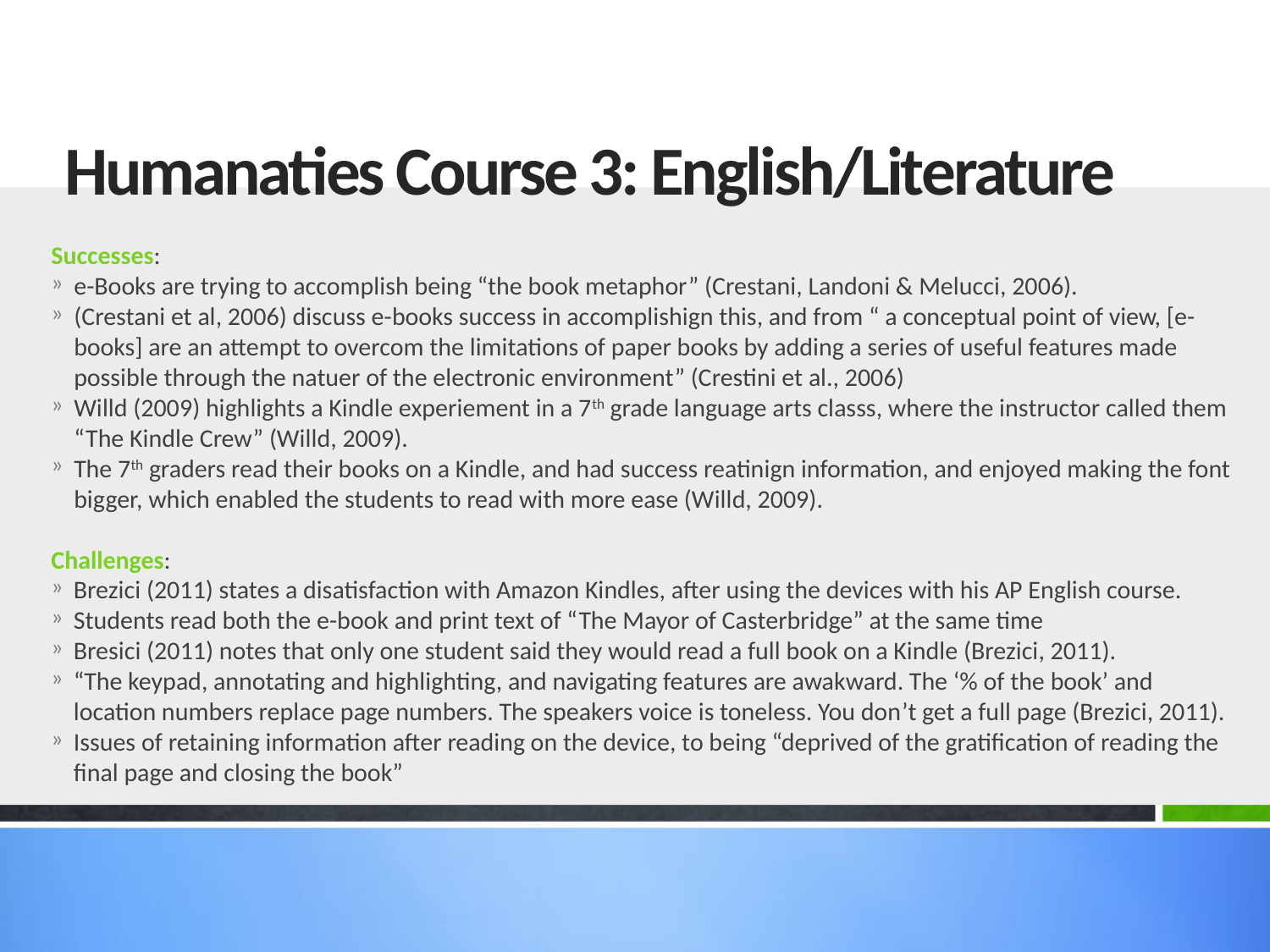

Humanaties Course 3: English/Literature

Successes:
e-Books are trying to accomplish being “the book metaphor” (Crestani, Landoni & Melucci, 2006).
(Crestani et al, 2006) discuss e-books success in accomplishign this, and from “ a conceptual point of view, [e-books] are an attempt to overcom the limitations of paper books by adding a series of useful features made possible through the natuer of the electronic environment” (Crestini et al., 2006)
Willd (2009) highlights a Kindle experiement in a 7th grade language arts classs, where the instructor called them  “The Kindle Crew” (Willd, 2009).
The 7th graders read their books on a Kindle, and had success reatinign information, and enjoyed making the font bigger, which enabled the students to read with more ease (Willd, 2009).

Challenges:
Brezici (2011) states a disatisfaction with Amazon Kindles, after using the devices with his AP English course.
Students read both the e-book and print text of “The Mayor of Casterbridge” at the same time
Bresici (2011) notes that only one student said they would read a full book on a Kindle (Brezici, 2011).
“The keypad, annotating and highlighting, and navigating features are awakward. The ‘% of the book’ and location numbers replace page numbers. The speakers voice is toneless. You don’t get a full page (Brezici, 2011).
Issues of retaining information after reading on the device, to being “deprived of the gratification of reading the final page and closing the book”